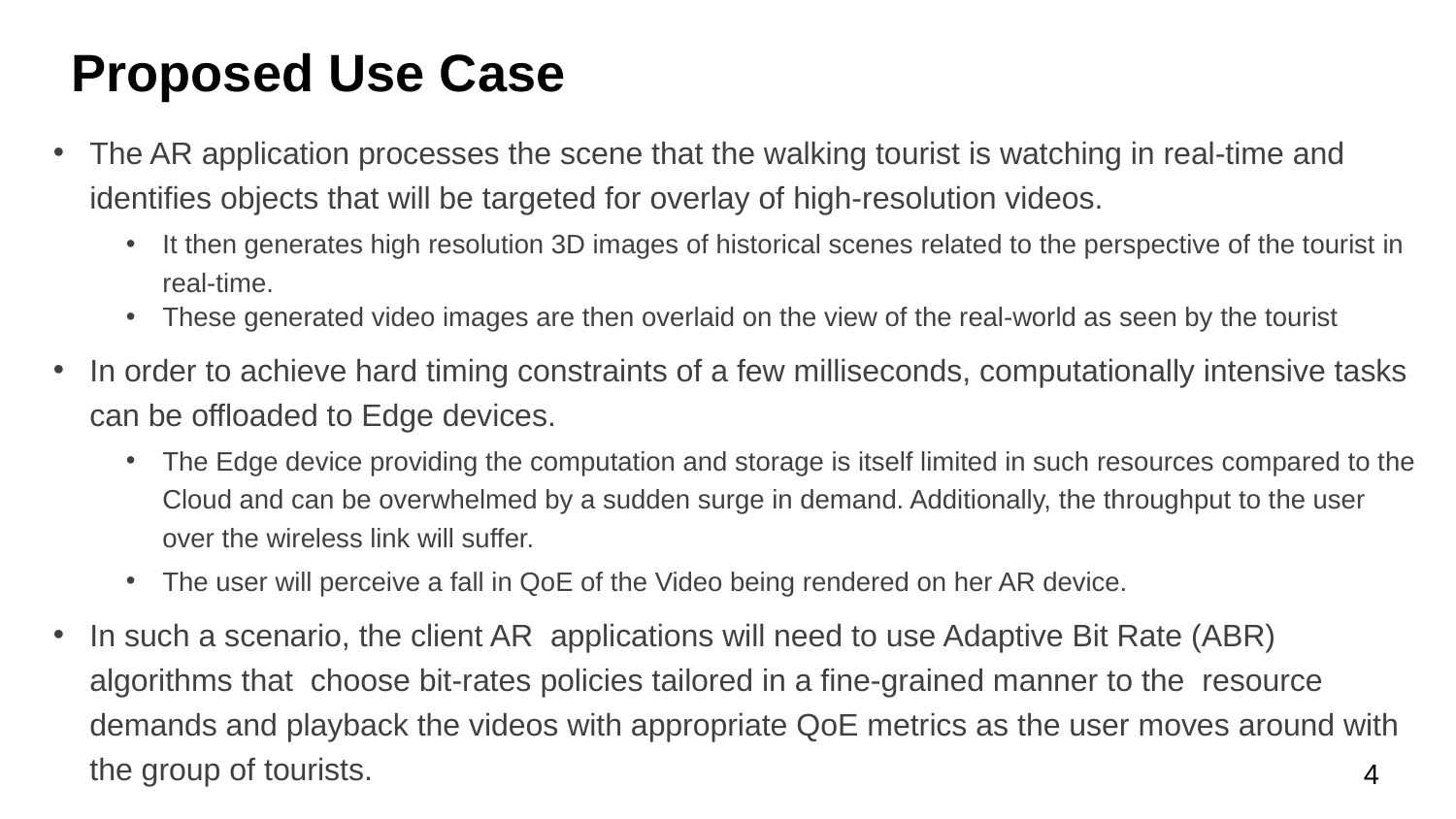

# Proposed Use Case
The AR application processes the scene that the walking tourist is watching in real-time and identifies objects that will be targeted for overlay of high-resolution videos.
It then generates high resolution 3D images of historical scenes related to the perspective of the tourist in real-time.
These generated video images are then overlaid on the view of the real-world as seen by the tourist
In order to achieve hard timing constraints of a few milliseconds, computationally intensive tasks can be offloaded to Edge devices.
The Edge device providing the computation and storage is itself limited in such resources compared to the Cloud and can be overwhelmed by a sudden surge in demand. Additionally, the throughput to the user over the wireless link will suffer.
The user will perceive a fall in QoE of the Video being rendered on her AR device.
In such a scenario, the client AR  applications will need to use Adaptive Bit Rate (ABR) algorithms that  choose bit-rates policies tailored in a fine-grained manner to the  resource demands and playback the videos with appropriate QoE metrics as the user moves around with the group of tourists.

4